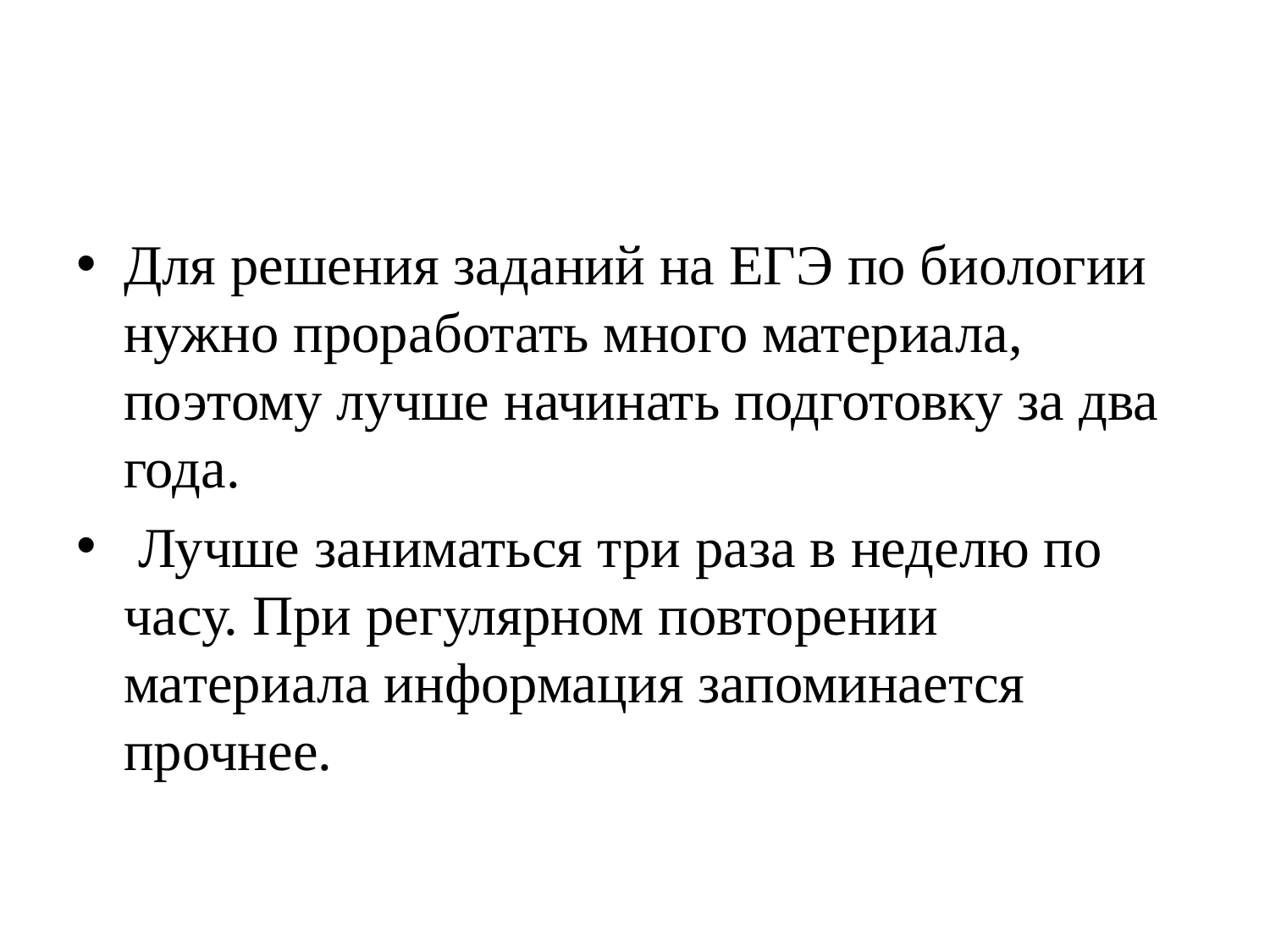

Для решения заданий на ЕГЭ по биологии нужно проработать много материала, поэтому лучше начинать подготовку за два года.
 Лучше заниматься три раза в неделю по часу. При регулярном повторении материала информация запоминается прочнее.